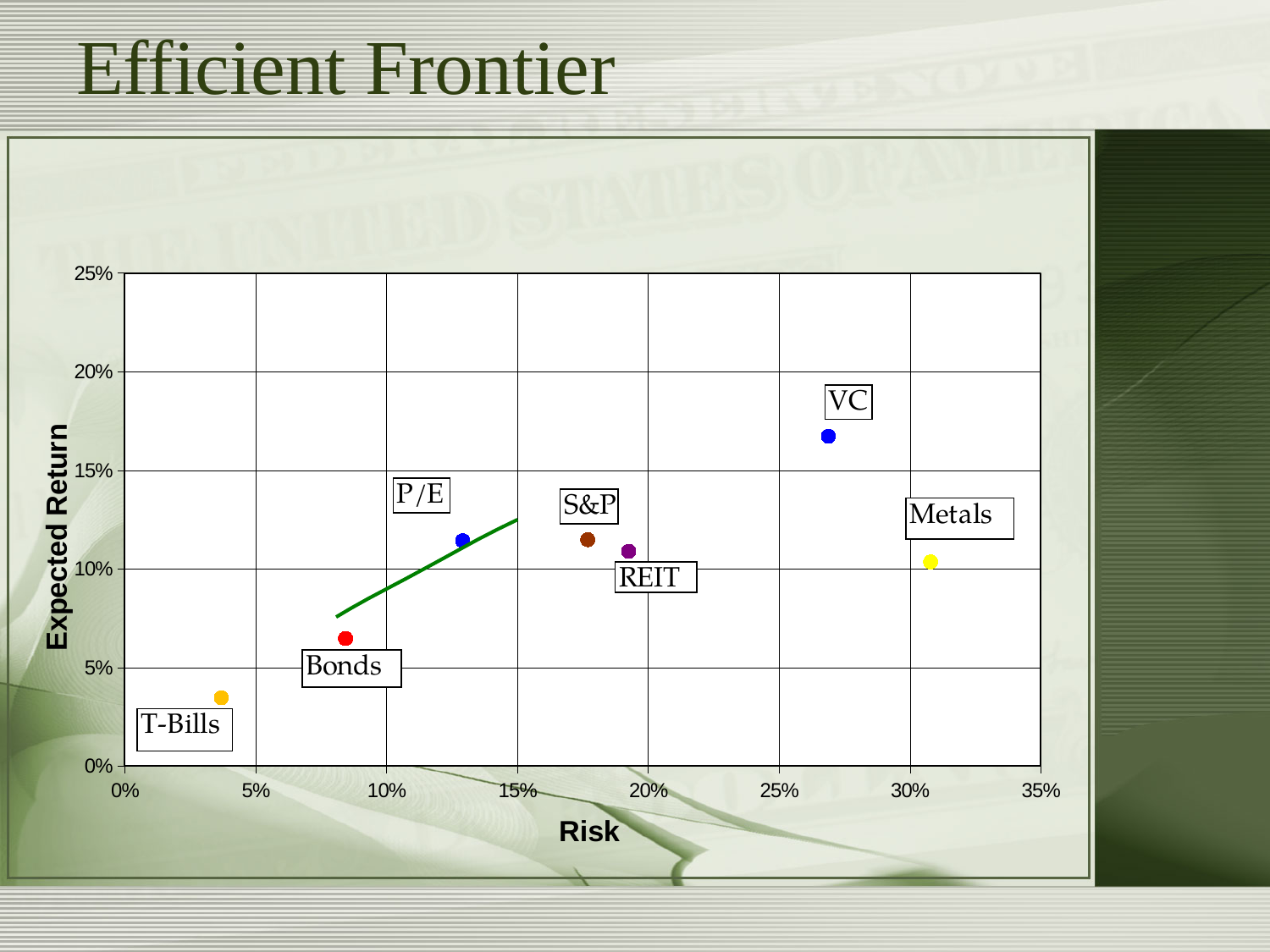

# Efficient Frontier

### Chart

| Category |  | Bonds | Metals & Mining  | PE | REIT | S&P500 | T-Bills | VC |
|---|---|---|---|---|---|---|---|---|